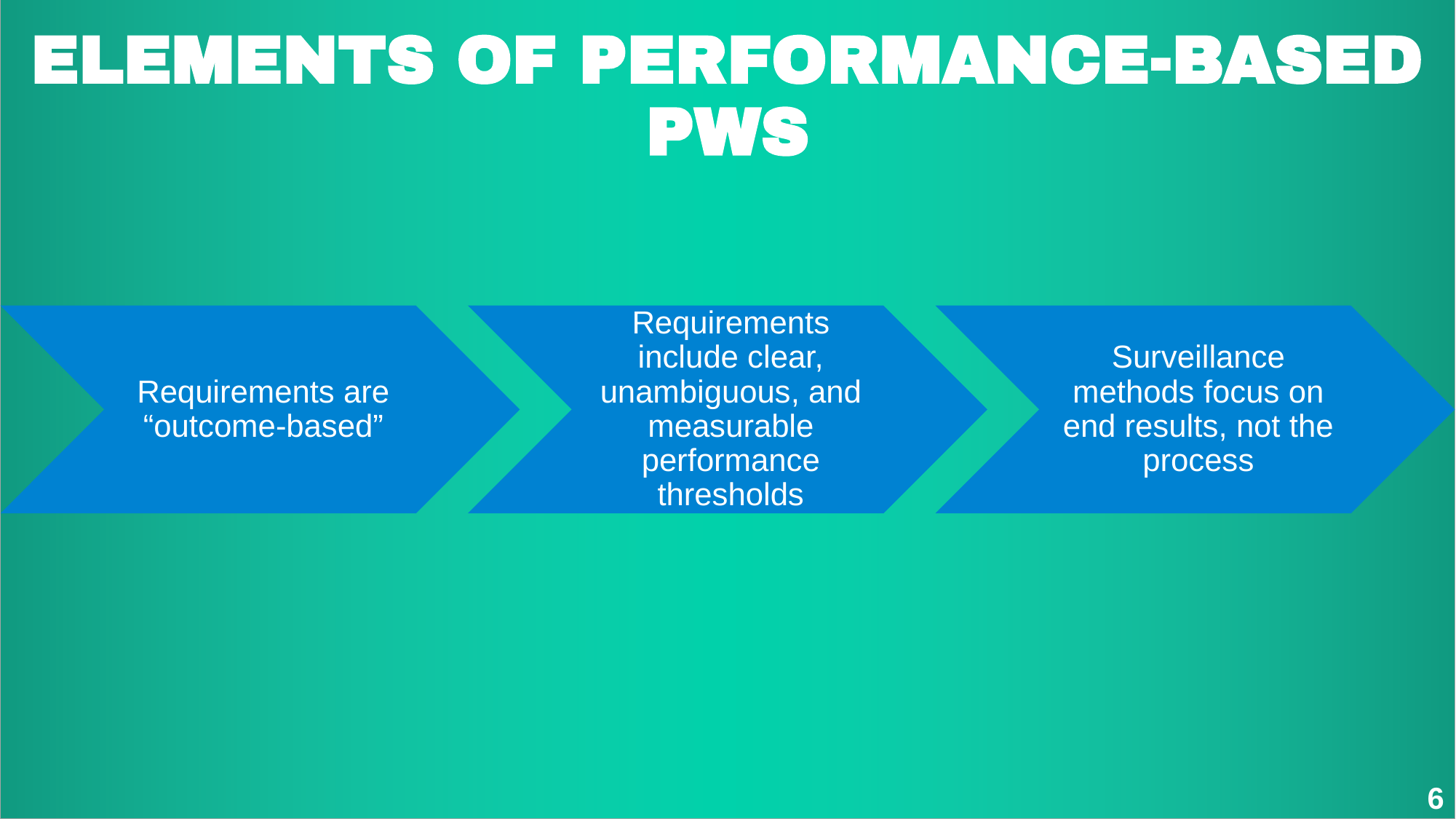

Requirements are “outcome-based”
Requirements include clear, unambiguous, and measurable performance thresholds
Surveillance methods focus on end results, not the process
ELEMENTS OF PERFORMANCE-BASED PWS
6